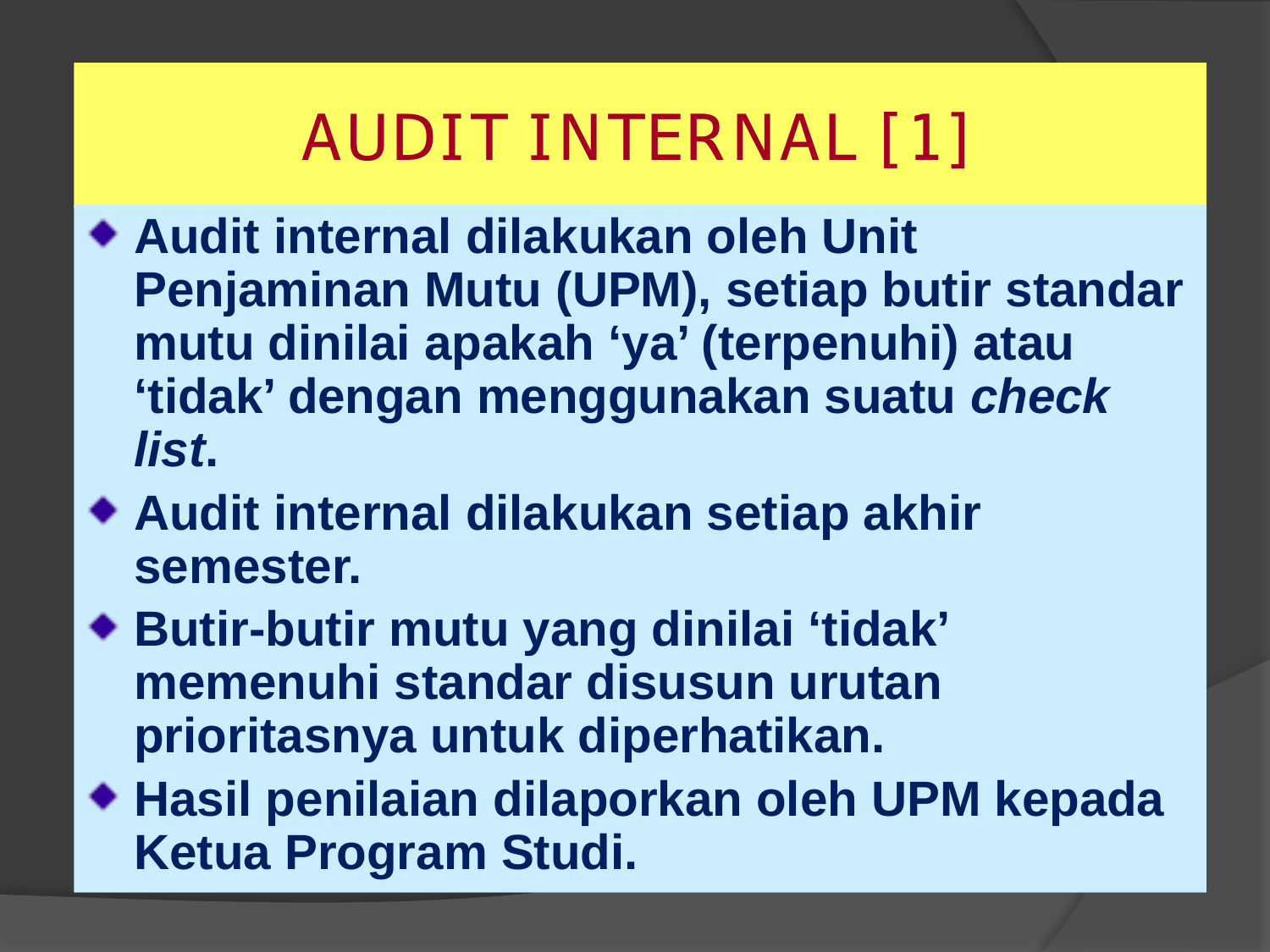

AUDIT INTERNAL [1]
Audit internal dilakukan oleh Unit Penjaminan Mutu (UPM), setiap butir standar mutu dinilai apakah ‘ya’ (terpenuhi) atau ‘tidak’ dengan menggunakan suatu check list.
Audit internal dilakukan setiap akhir semester.
Butir-butir mutu yang dinilai ‘tidak’ memenuhi standar disusun urutan prioritasnya untuk diperhatikan.
Hasil penilaian dilaporkan oleh UPM kepada Ketua Program Studi.